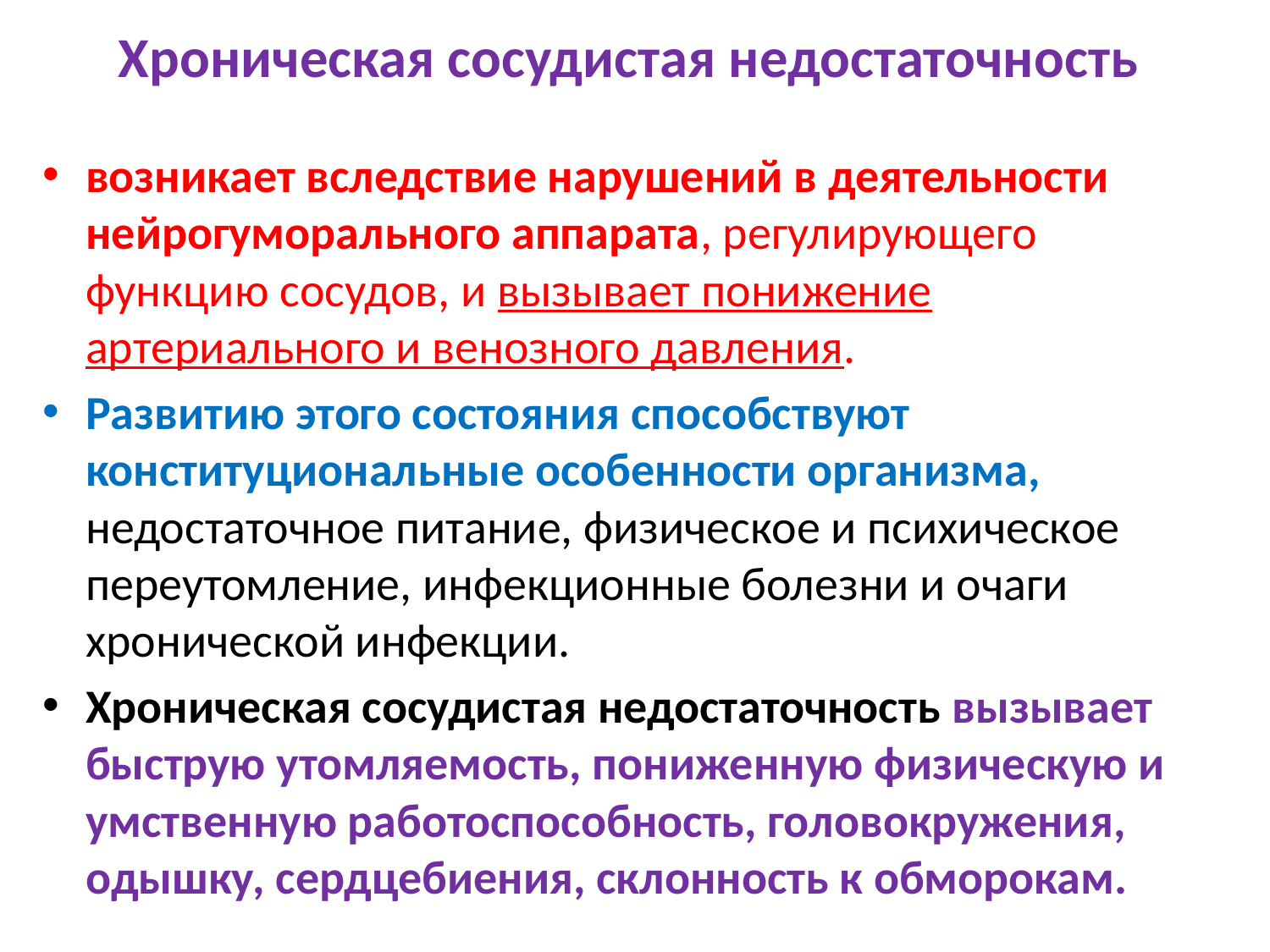

# Хроническая сосудистая недостаточность
возникает вследствие нарушений в деятельности нейрогуморального аппарата, регулирующего функцию сосудов, и вызывает понижение артериального и венозного давления.
Развитию этого состояния способствуют конституциональные особенности организма, недостаточное питание, физическое и психическое переутомление, инфекционные болезни и очаги хронической инфекции.
Хроническая сосудистая недостаточность вызывает быструю утомляемость, пониженную физическую и умственную работоспособность, головокружения, одышку, сердцебиения, склонность к обморокам.